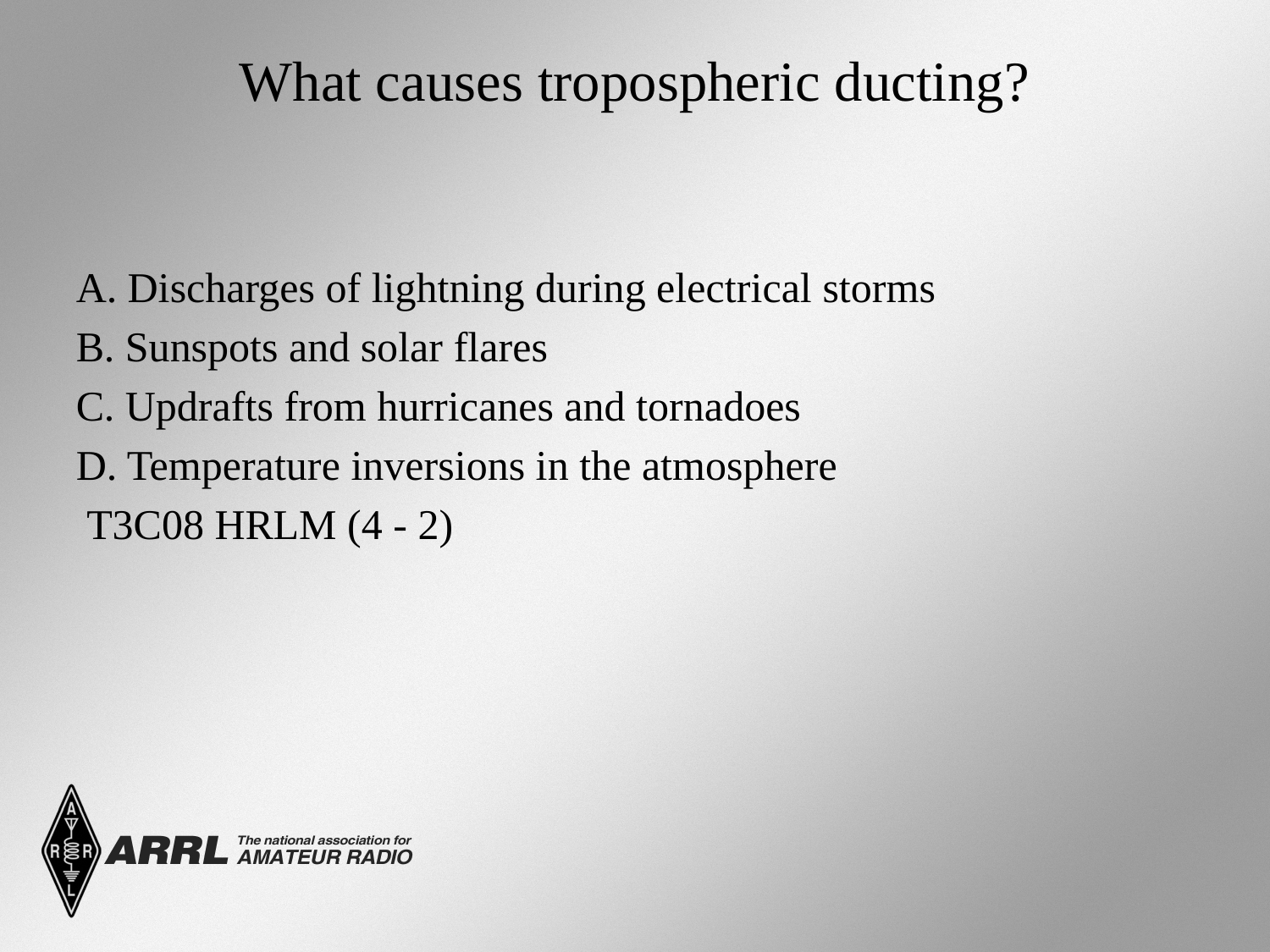

# What causes tropospheric ducting?
A. Discharges of lightning during electrical storms
B. Sunspots and solar flares
C. Updrafts from hurricanes and tornadoes
D. Temperature inversions in the atmosphere
 T3C08 HRLM (4 - 2)